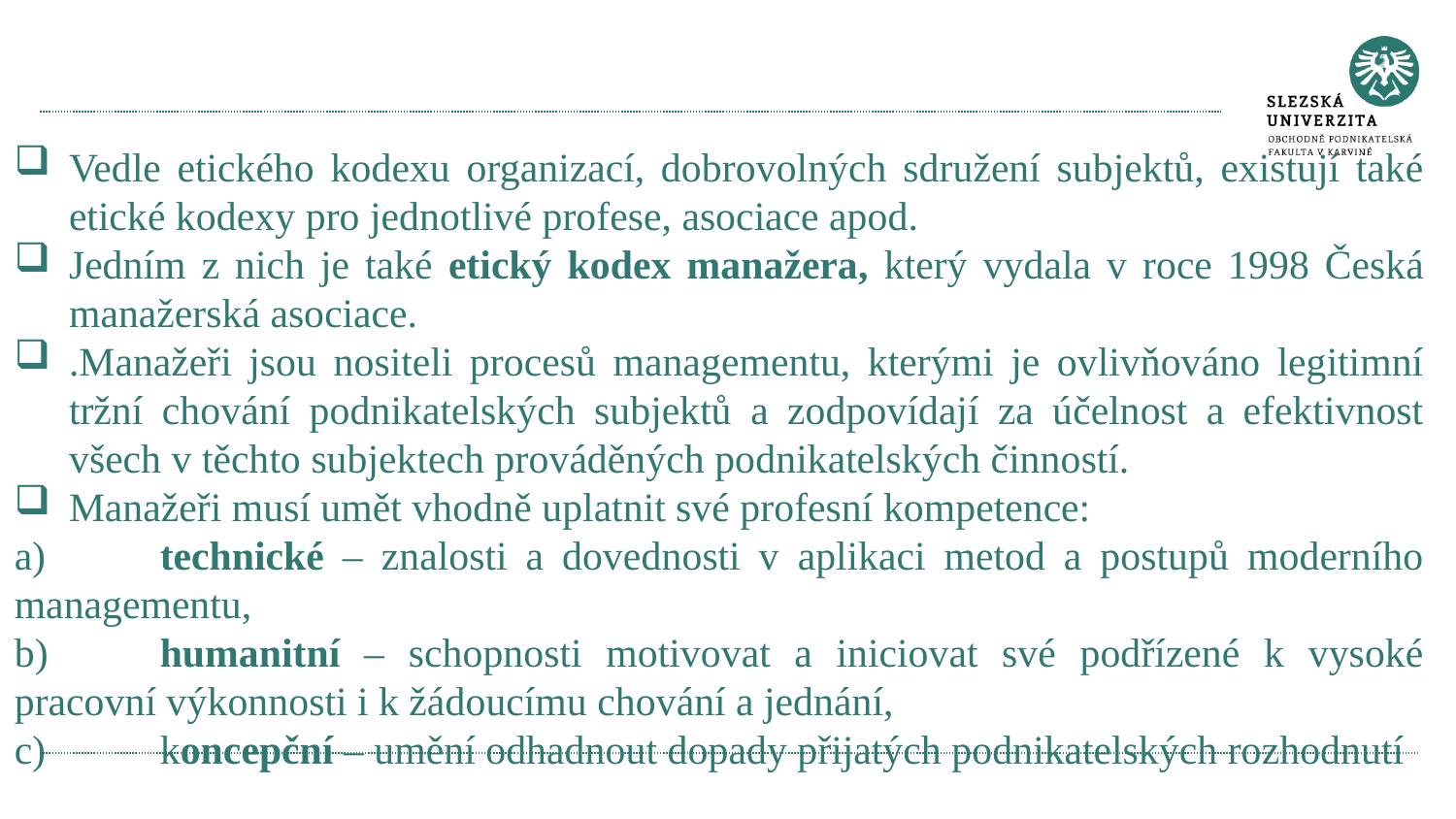

#
Vedle etického kodexu organizací, dobrovolných sdružení subjektů, existují také etické kodexy pro jednotlivé profese, asociace apod.
Jedním z nich je také etický kodex manažera, který vydala v roce 1998 Česká manažerská asociace.
.Manažeři jsou nositeli procesů managementu, kterými je ovlivňováno legitimní tržní chování podnikatelských subjektů a zodpovídají za účelnost a efektivnost všech v těchto subjektech prováděných podnikatelských činností.
Manažeři musí umět vhodně uplatnit své profesní kompetence:
a)	technické – znalosti a dovednosti v aplikaci metod a postupů moderního managementu,
b)	humanitní – schopnosti motivovat a iniciovat své podřízené k vysoké pracovní výkonnosti i k žádoucímu chování a jednání,
c)	koncepční – umění odhadnout dopady přijatých podnikatelských rozhodnutí